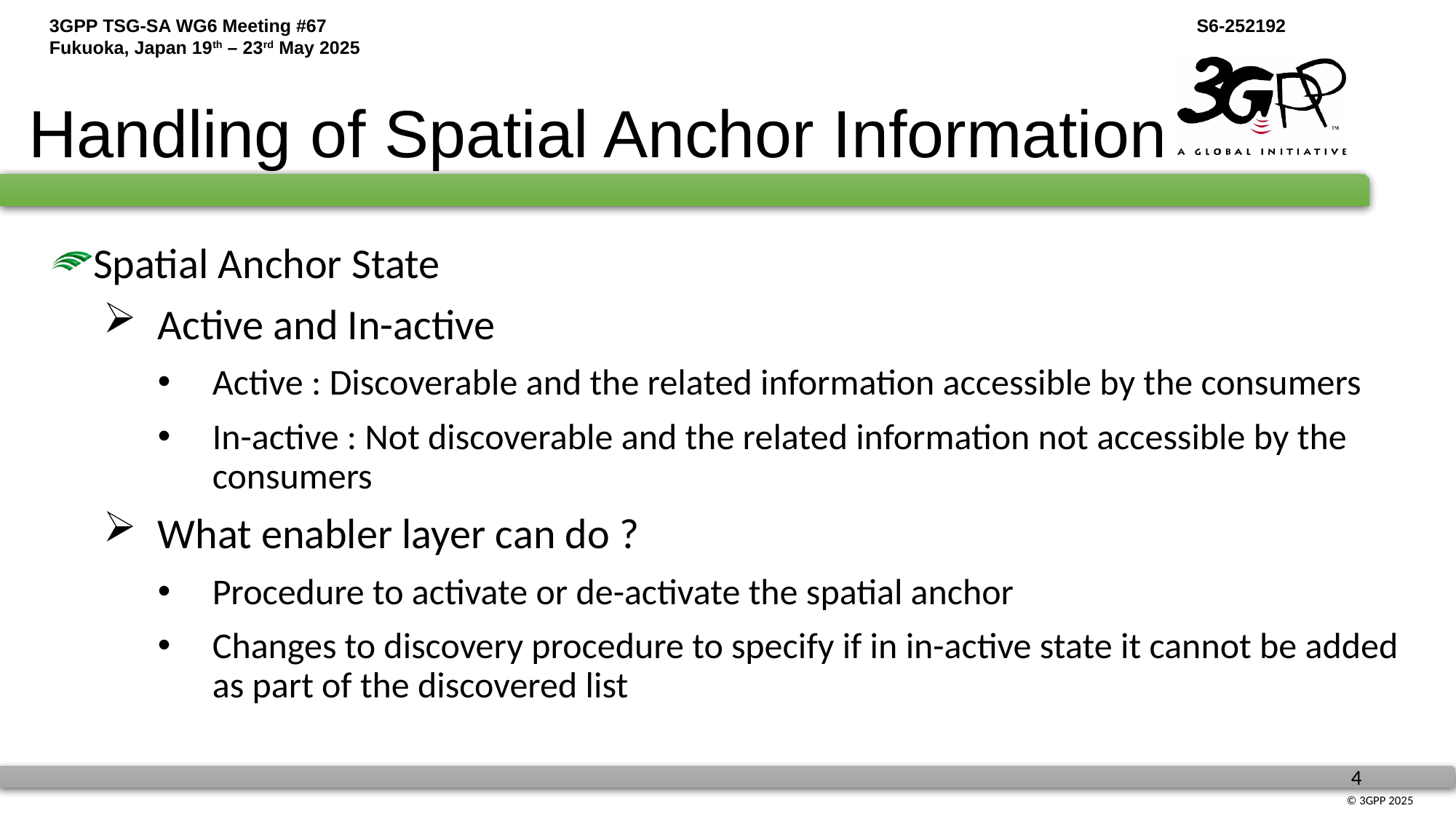

# Handling of Spatial Anchor Information
Spatial Anchor State
Active and In-active
Active : Discoverable and the related information accessible by the consumers
In-active : Not discoverable and the related information not accessible by the consumers
What enabler layer can do ?
Procedure to activate or de-activate the spatial anchor
Changes to discovery procedure to specify if in in-active state it cannot be added as part of the discovered list